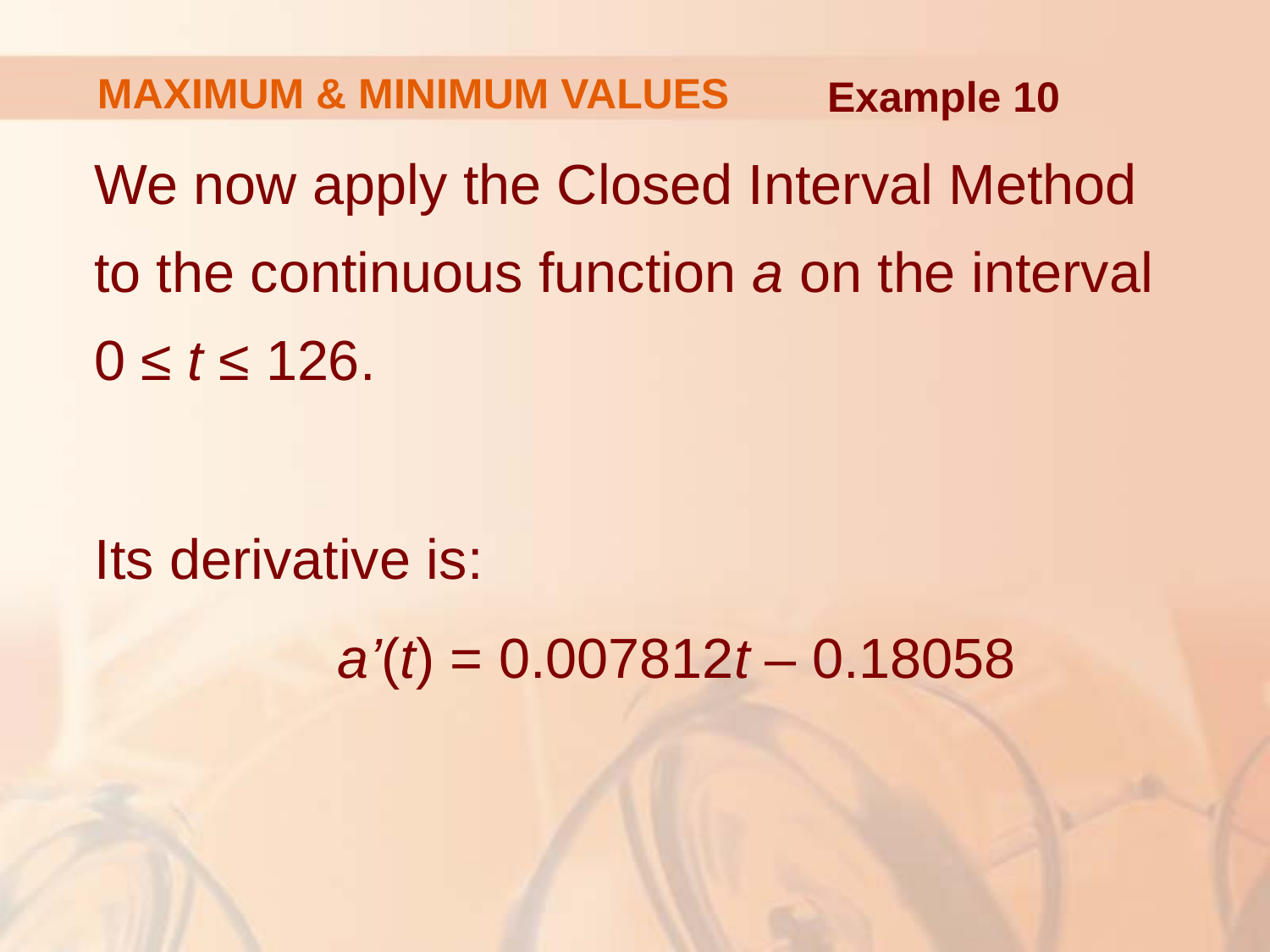

# MAXIMUM & MINIMUM VALUES
Example 10
We now apply the Closed Interval Method
to the continuous function a on the interval
0 ≤ t ≤ 126.

Its derivative is:
a’(t) = 0.007812t – 0.18058